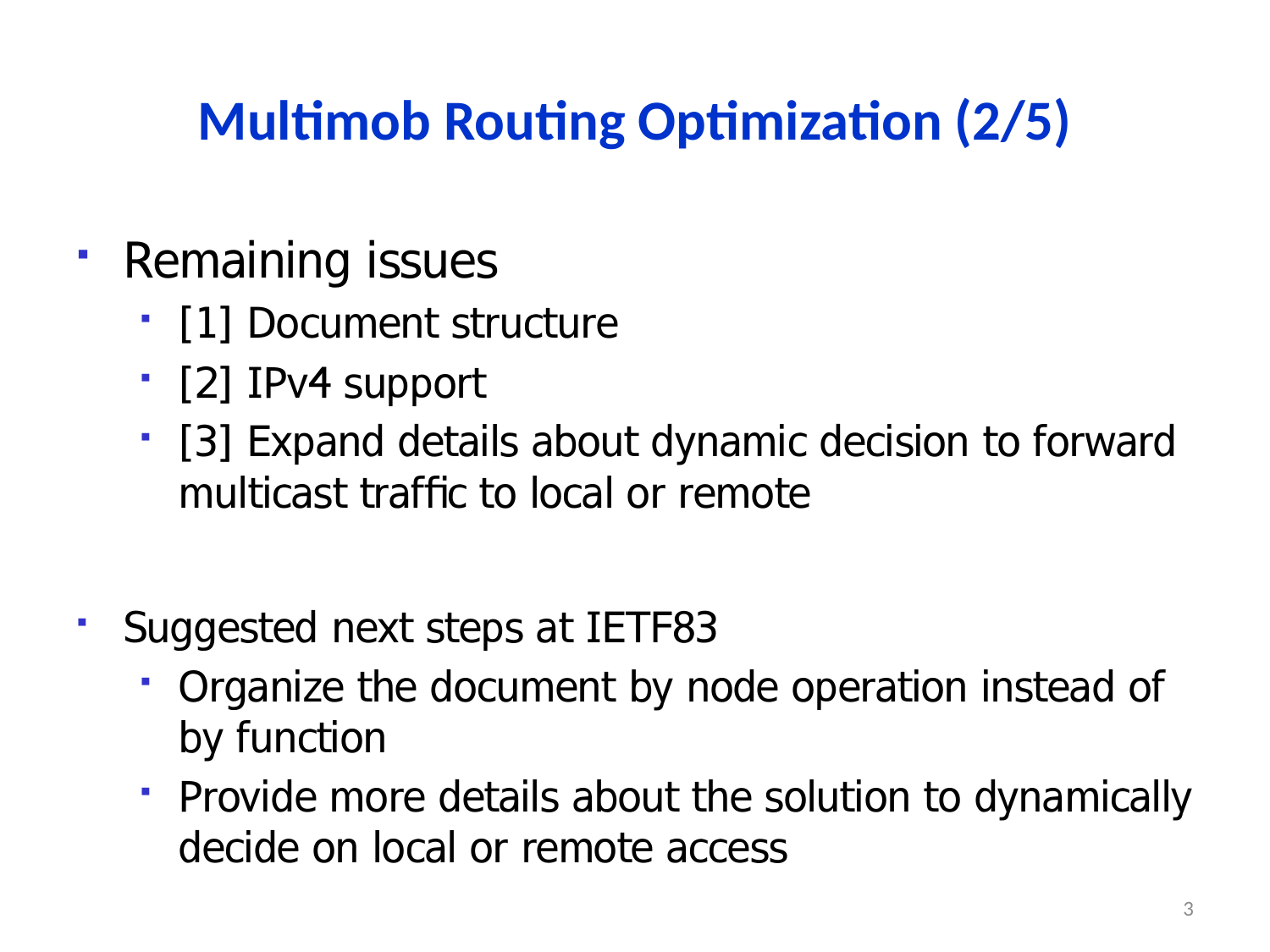

# Multimob Routing Optimization (2/5)
Remaining issues
[1] Document structure
[2] IPv4 support
[3] Expand details about dynamic decision to forward multicast traffic to local or remote

Suggested next steps at IETF83
Organize the document by node operation instead of by function
Provide more details about the solution to dynamically decide on local or remote access

3